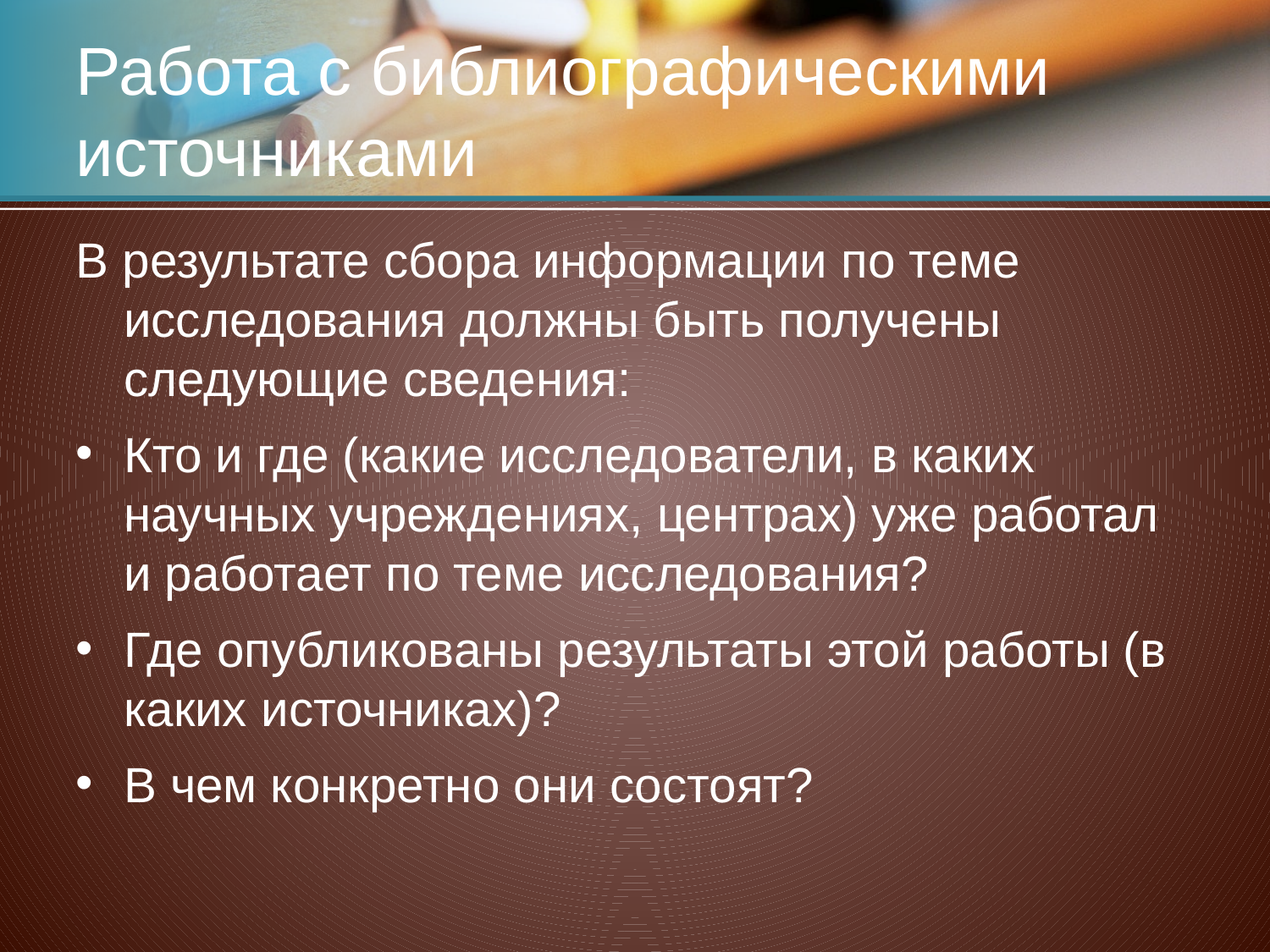

# Работа с библиографическими источниками
В результате сбора информации по теме исследования должны быть получены следующие сведения:
Кто и где (какие исследователи, в каких научных учреждениях, центрах) уже работал и работает по теме исследования?
Где опубликованы результаты этой работы (в каких источниках)?
В чем конкретно они состоят?